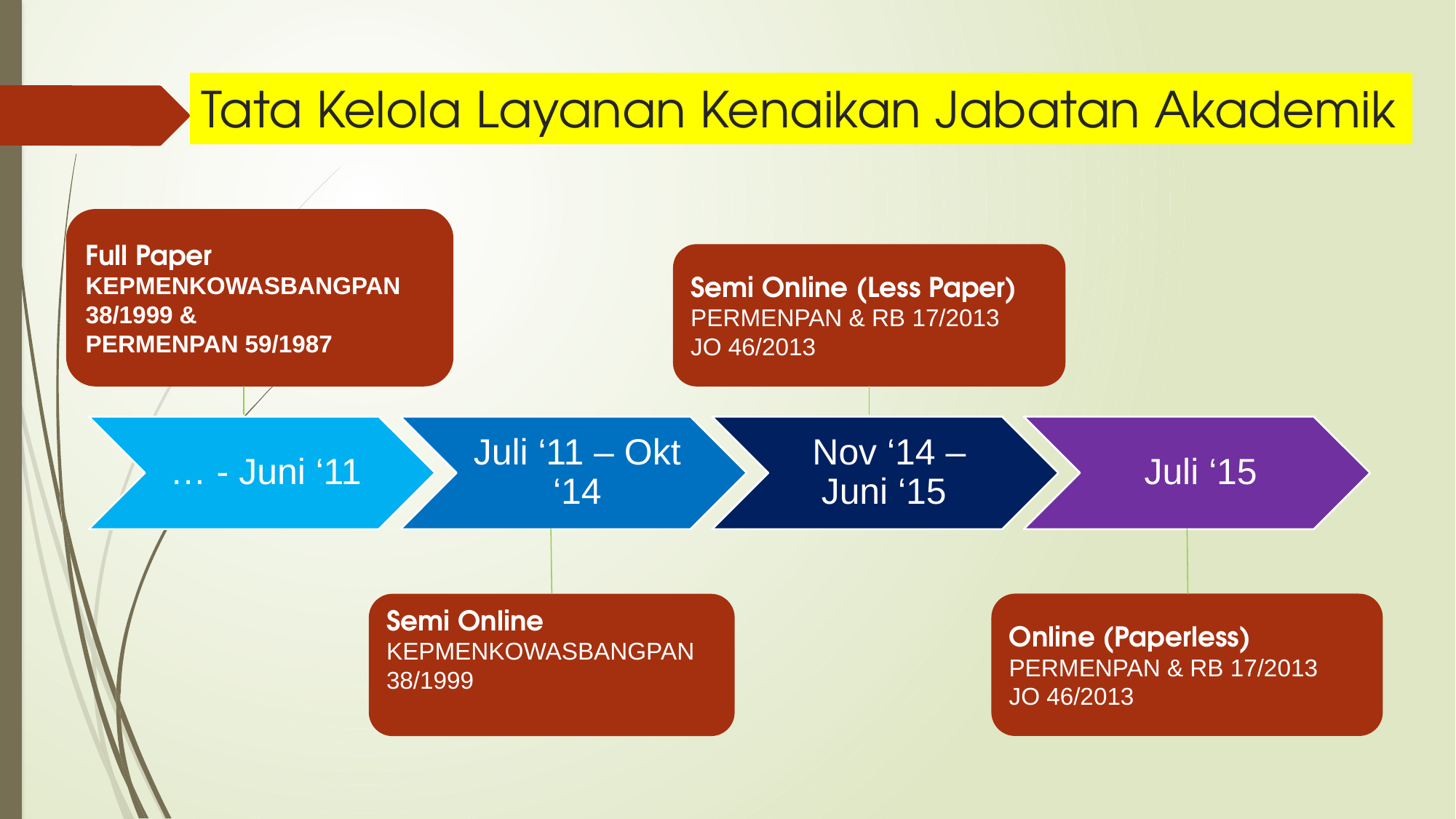

# Tata Kelola Layanan Kenaikan Jabatan Akademik
Full Paper
KEPMENKOWASBANGPAN 38/1999 &
PERMENPAN 59/1987
Semi Online (Less Paper)
PERMENPAN & RB 17/2013
JO 46/2013
… - Juni ‘11
Juli ‘11 – Okt ‘14
Nov ‘14 – Juni ‘15
Juli ‘15
Online (Paperless)
PERMENPAN & RB 17/2013
JO 46/2013
Semi Online
KEPMENKOWASBANGPAN 38/1999